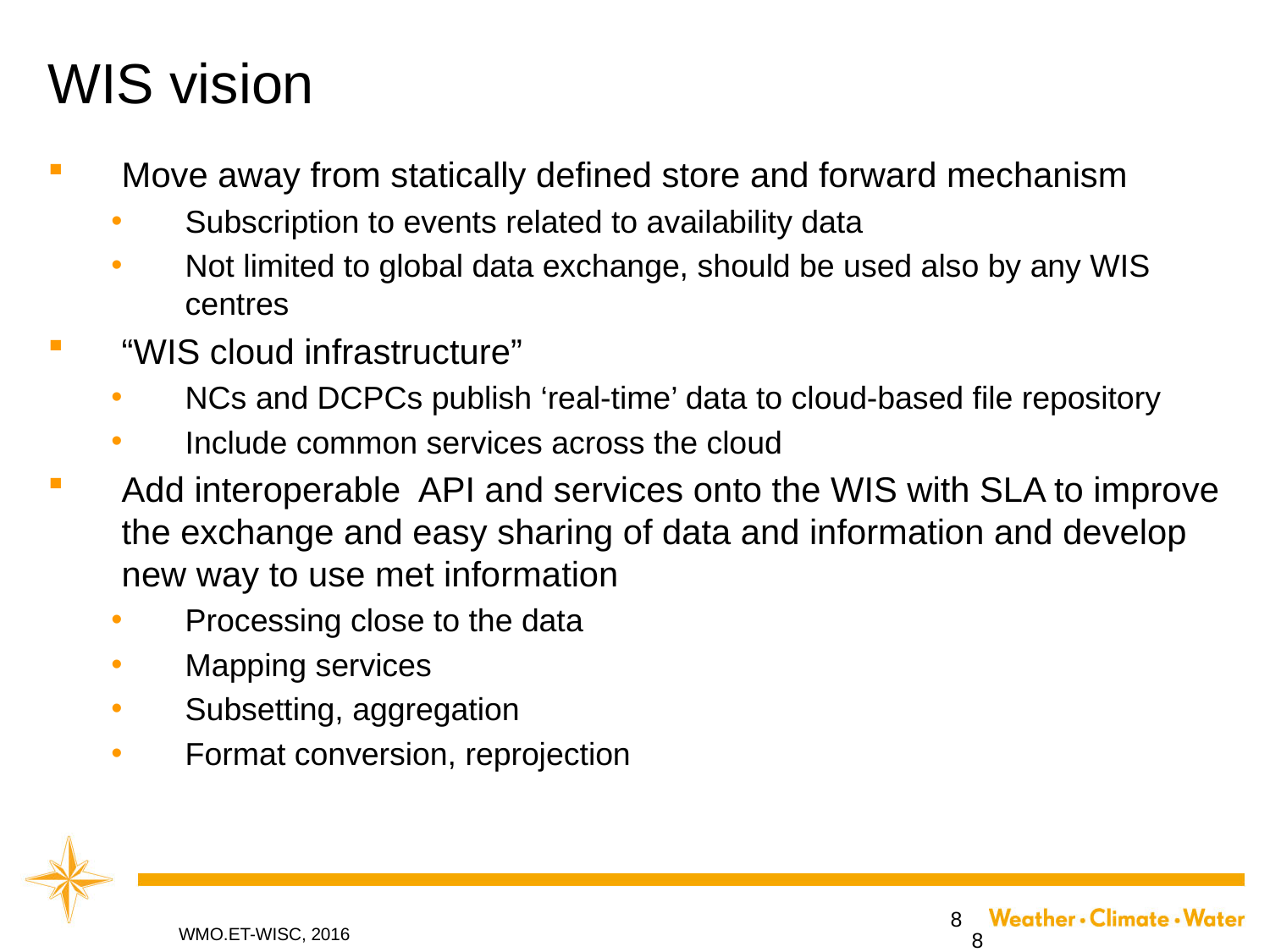

# WIS vision
Move away from statically defined store and forward mechanism
Subscription to events related to availability data
Not limited to global data exchange, should be used also by any WIS centres
“WIS cloud infrastructure”
NCs and DCPCs publish ‘real-time’ data to cloud-based file repository
Include common services across the cloud
Add interoperable  API and services onto the WIS with SLA to improve the exchange and easy sharing of data and information and develop new way to use met information
Processing close to the data
Mapping services
Subsetting, aggregation
Format conversion, reprojection

8
WMO.ET-WISC, 2016
8